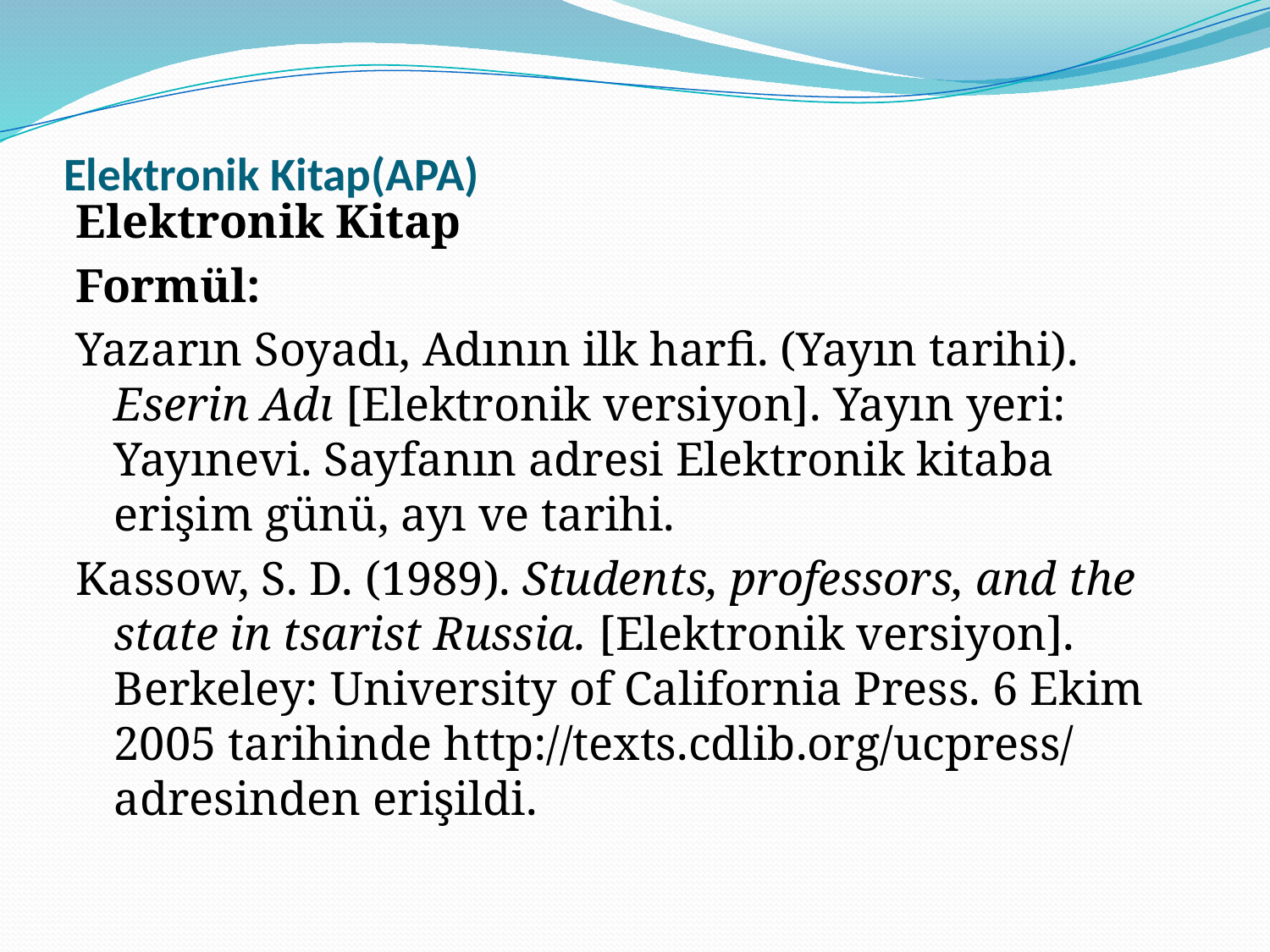

# Elektronik Kitap(APA)
Elektronik Kitap
Formül:
Yazarın Soyadı, Adının ilk harfi. (Yayın tarihi). Eserin Adı [Elektronik versiyon]. Yayın yeri: Yayınevi. Sayfanın adresi Elektronik kitaba erişim günü, ayı ve tarihi.
Kassow, S. D. (1989). Students, professors, and the state in tsarist Russia. [Elektronik versiyon]. Berkeley: University of California Press. 6 Ekim 2005 tarihinde http://texts.cdlib.org/ucpress/ adresinden erişildi.